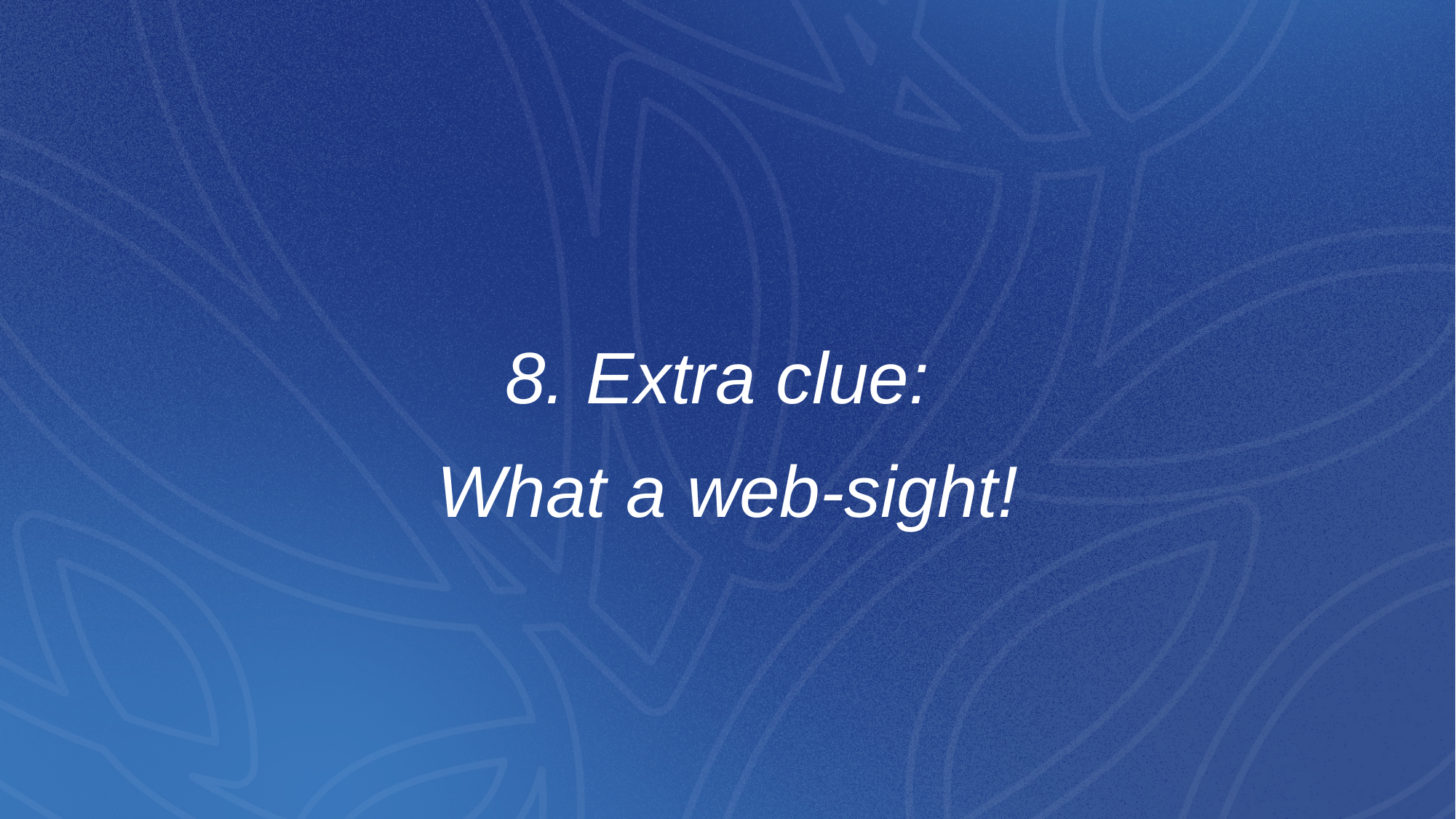

# 8. Extra clue: What a web-sight!